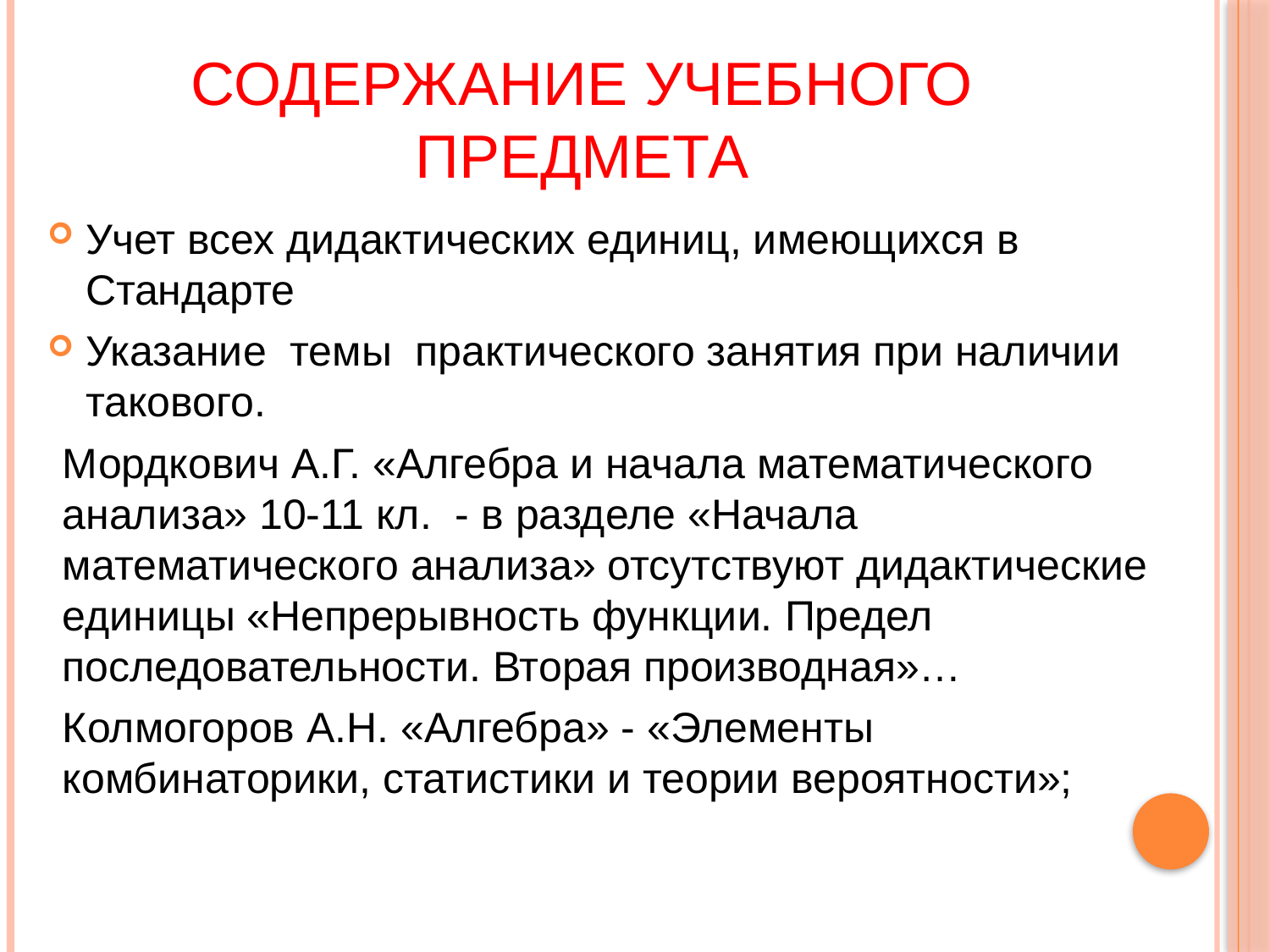

# Содержание учебного предмета
Учет всех дидактических единиц, имеющихся в Стандарте
Указание  темы  практического занятия при наличии такового.
Мордкович А.Г. «Алгебра и начала математического анализа» 10-11 кл.  - в разделе «Начала математического анализа» отсутствуют дидактические единицы «Непрерывность функции. Предел последовательности. Вторая производная»…
Колмогоров А.Н. «Алгебра» - «Элементы комбинаторики, статистики и теории вероятности»;